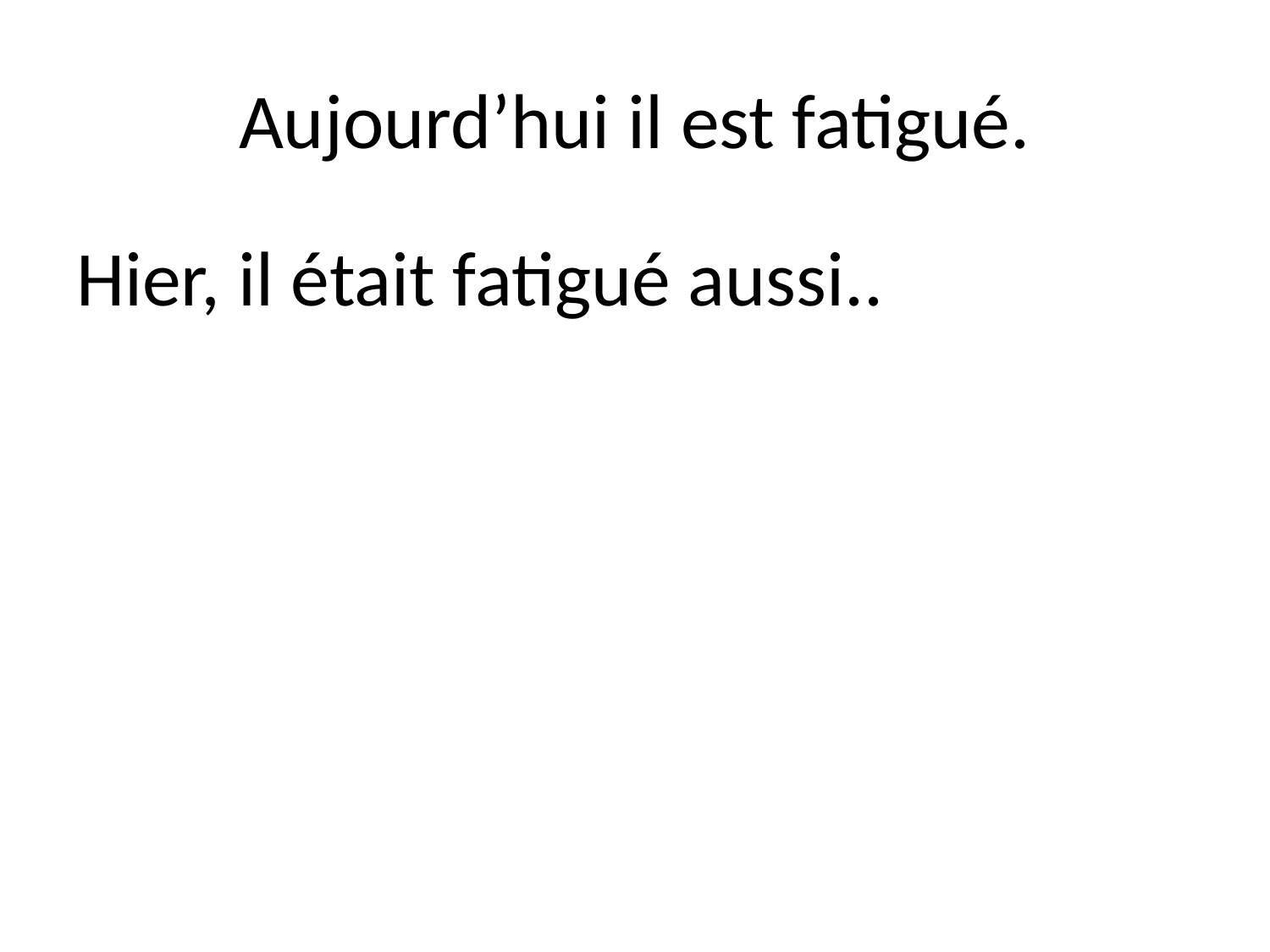

# Aujourd’hui il est fatigué.
Hier, il était fatigué aussi..